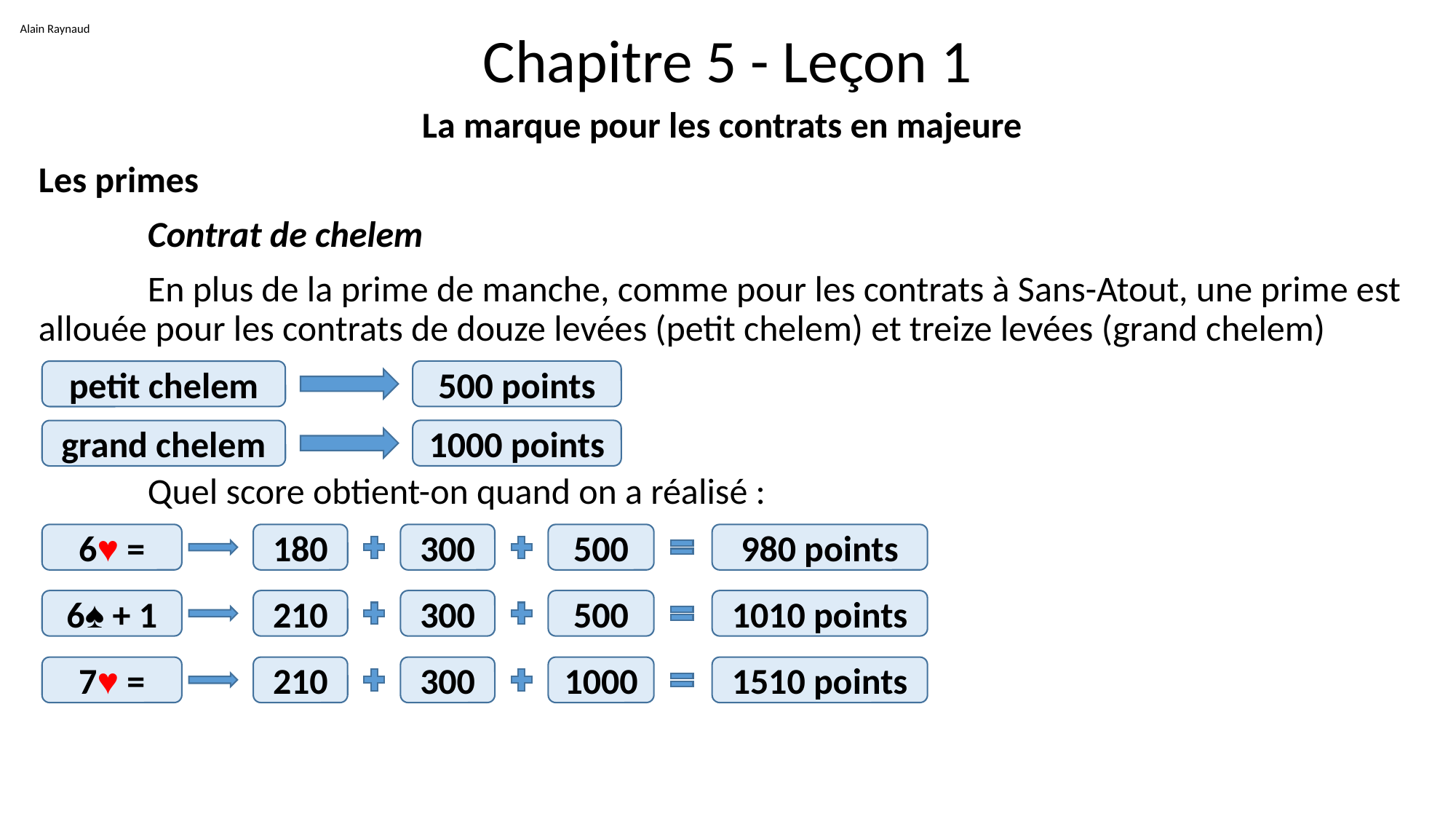

Alain Raynaud
# Chapitre 5 - Leçon 1
La marque pour les contrats en majeure
Les primes
	Contrat de chelem
	En plus de la prime de manche, comme pour les contrats à Sans-Atout, une prime est allouée pour les contrats de douze levées (petit chelem) et treize levées (grand chelem)

	Quel score obtient-on quand on a réalisé :

500 points
petit chelem

1000 points
grand chelem

6♥ =

180
300
500
980 points

6♠ + 1

210
300
500
1010 points

7♥ =

210
300
1000
1510 points